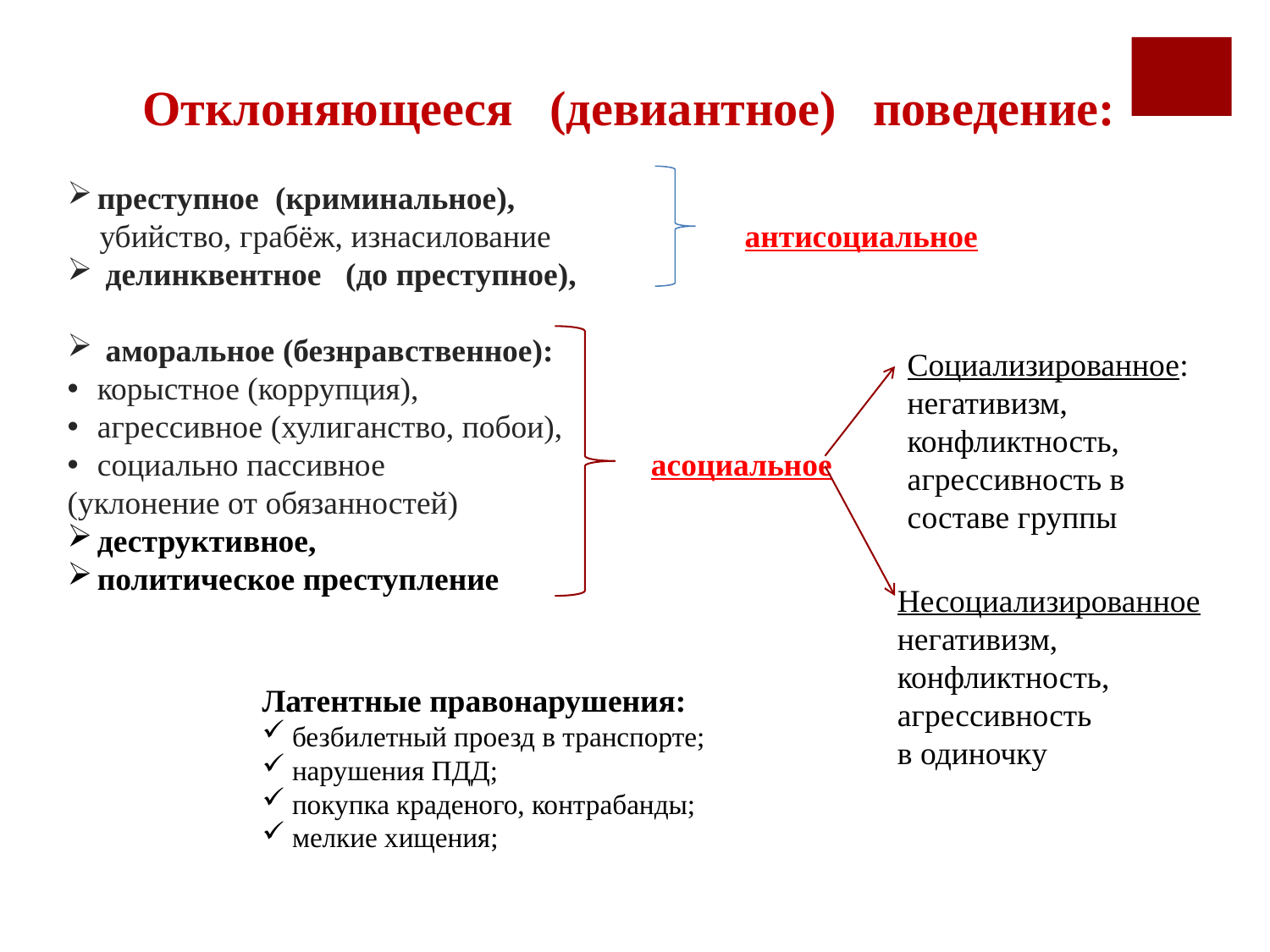

Отклоняющееся   (девиантное)   поведение:

преступное  (криминальное),
    убийство, грабёж, изнасилование                        антисоциальное
 делинквентное   (до преступное),

 аморальное (безнравственное):
корыстное (коррупция),
агрессивное (хулиганство, побои),
социально пассивное                                 асоциальное
(уклонение от обязанностей)
деструктивное,
политическое преступление

Социализированное:
негативизм,
конфликтность,
агрессивность в составе группы

Несоциализированное
негативизм,
конфликтность,
агрессивность
в одиночку

Латентные правонарушения:
безбилетный проезд в транспорте;
нарушения ПДД;
покупка краденого, контрабанды;
мелкие хищения;